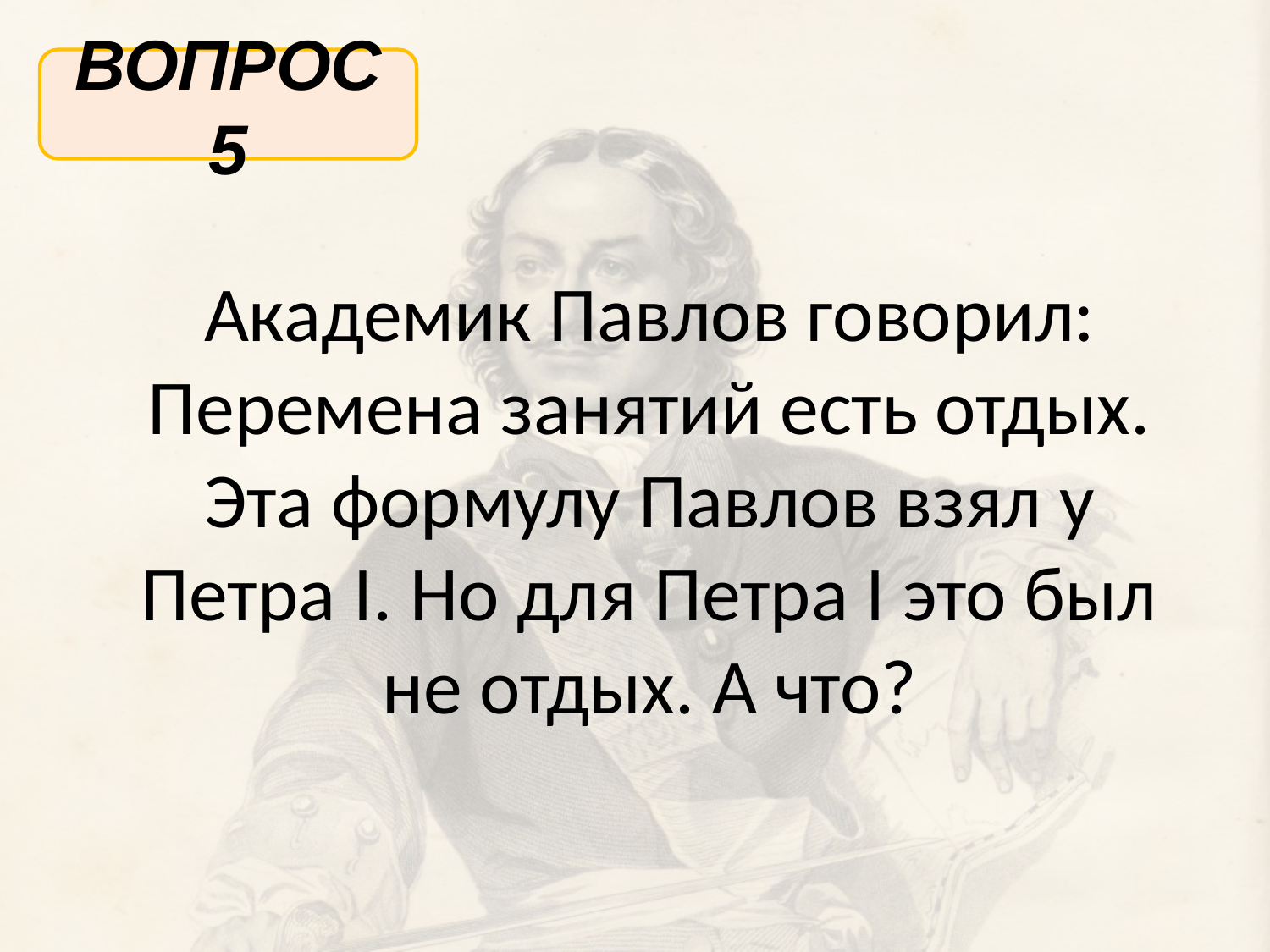

ВОПРОС 5

Академик Павлов говорил: Пeремeна занятий есть отдых. Эта формулу Павлов взял у Петра I. Но для Петра I это был не отдых. А что?